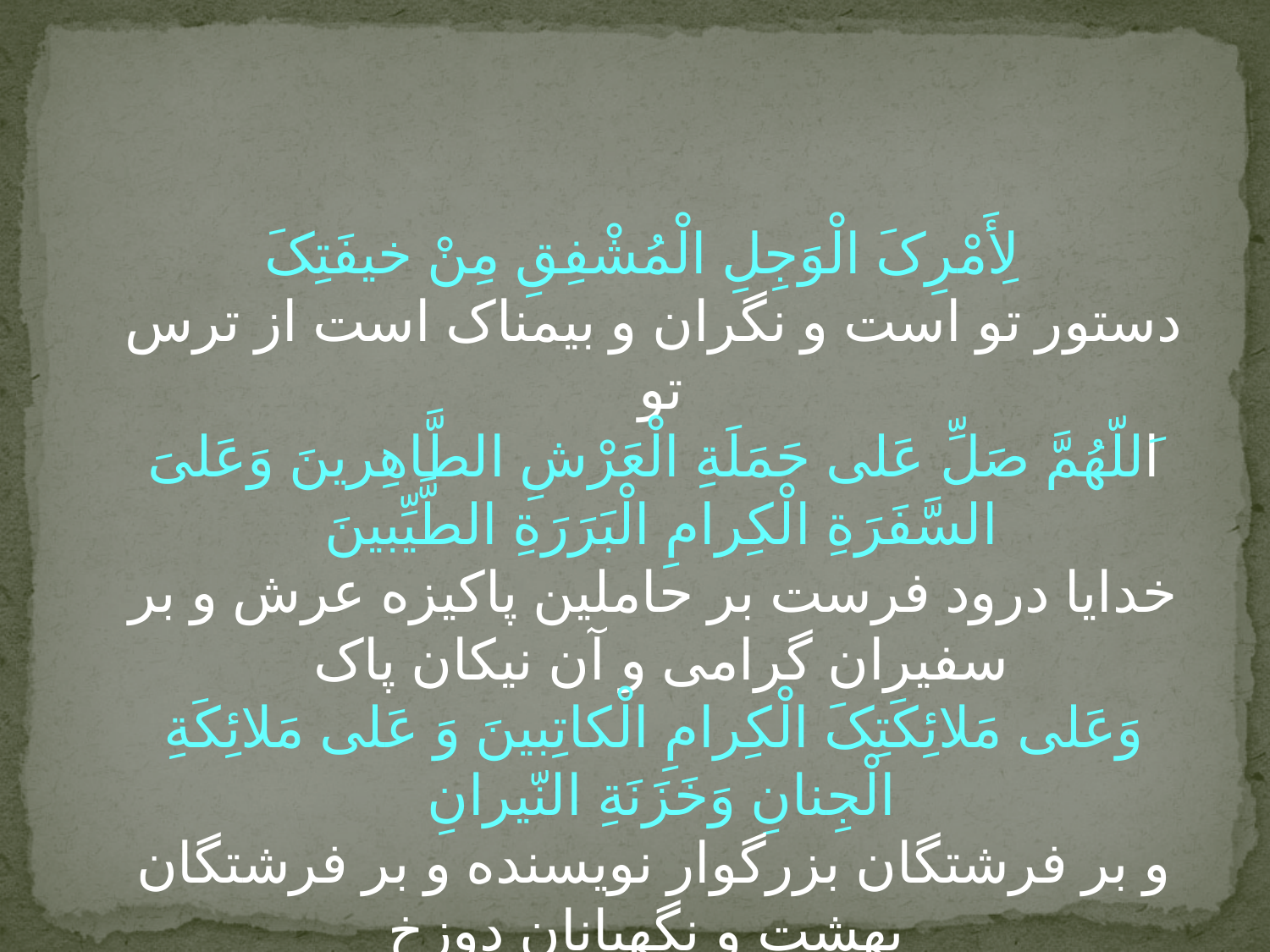

#
لِأَمْرِکَ الْوَجِلِ الْمُشْفِقِ مِنْ خیفَتِکَ
دستور تو است و نگران و بیمناک است از ترس تو
اَللّهُمَّ صَلِّ عَلى‏ حَمَلَةِ الْعَرْشِ‏ الطَّاهِرینَ وَعَلىَ السَّفَرَةِ الْکِرامِ الْبَرَرَةِ الطَّیِّبینَ ‏
خدایا درود فرست بر حاملین پاکیزه عرش‏ و بر سفیران گرامى و آن نیکان پاک
وَعَلى‏ مَلائِکَتِکَ الْکِرامِ الْکاتِبینَ وَ عَلى‏ مَلائِکَةِ الْجِنانِ وَخَزَنَةِ النّیرانِ
و بر فرشتگان‏ بزرگوار نویسنده و بر فرشتگان بهشت و نگهبانان دوزخ